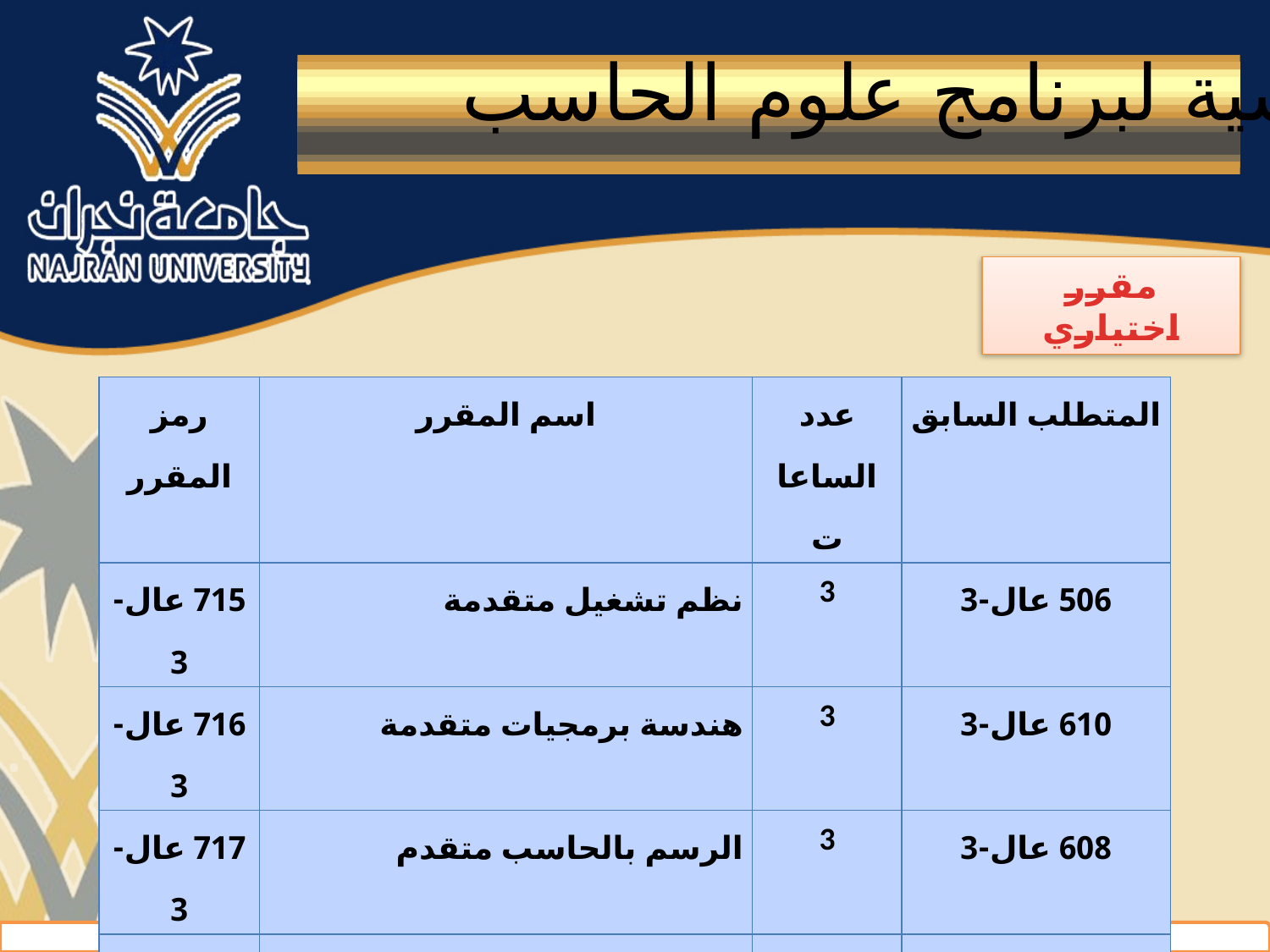

الخطة الدراسية لبرنامج علوم الحاسب
مقرر اختياري
| رمز المقرر | اسم المقرر | عدد الساعات | المتطلب السابق |
| --- | --- | --- | --- |
| 715 عال-3 | نظم تشغيل متقدمة | 3 | 506 عال-3 |
| 716 عال-3 | هندسة برمجيات متقدمة | 3 | 610 عال-3 |
| 717 عال-3 | الرسم بالحاسب متقدم | 3 | 608 عال-3 |
| 718 عال-3 | الحوسبة اللاسلكية والمتنقلة | 3 | 504 عال-3 |
| 719 عال-3 | معالجة اللغة الطبيعية | 3 | 609 عال-3 |
| 720 عال-3 | استخراج البيانات والتعدين | 3 | 402 عال-3 |
| 721 عال-3 | تنظيم حاسبات متقدم | 3 | 403 عال-3 |
| 722 عال-3 | النمذجة والمحاكاة | 3 | 404 ريض-3 |